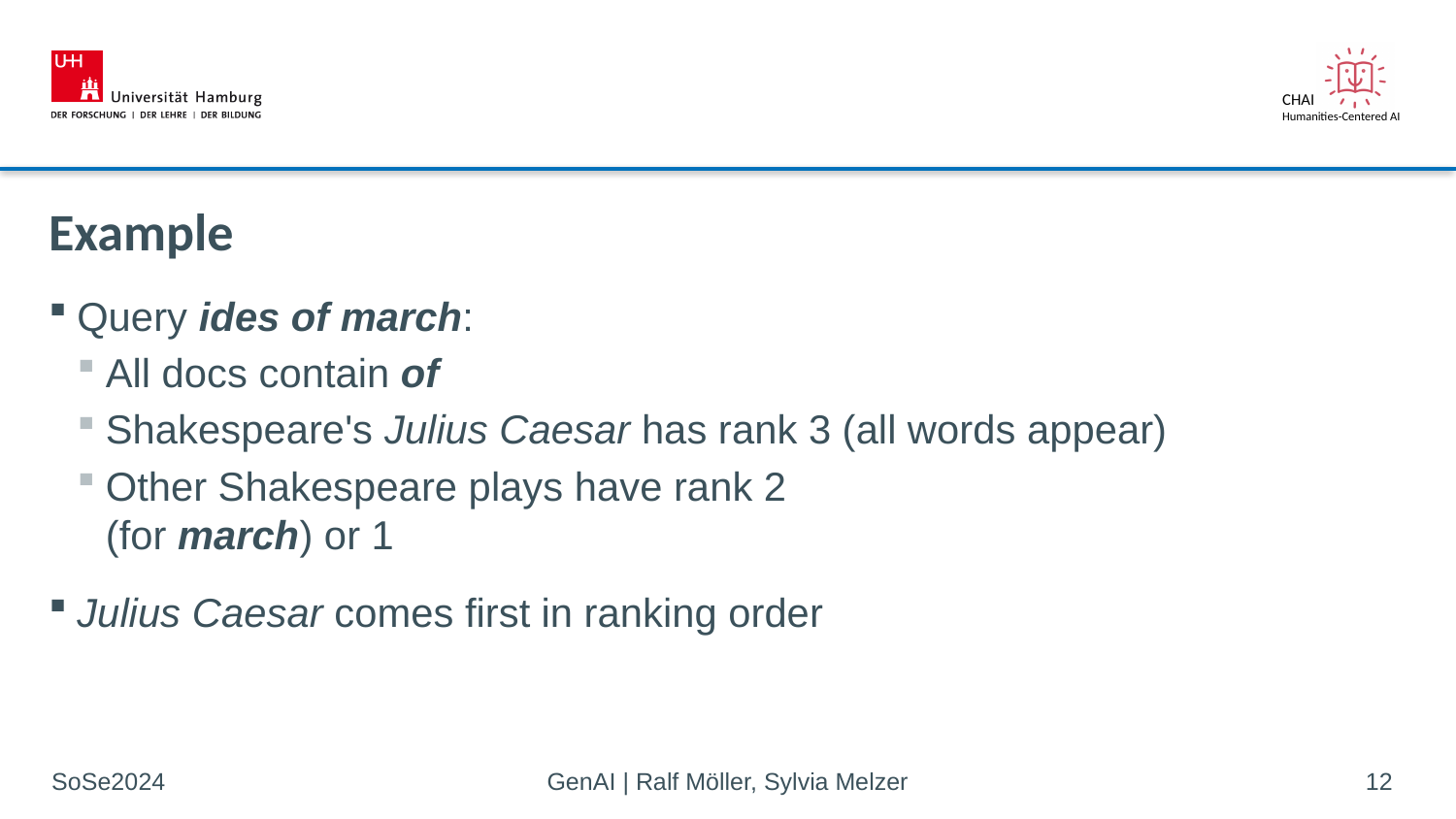

# Example
Query ides of march:
All docs contain of
Shakespeare's Julius Caesar has rank 3 (all words appear)
Other Shakespeare plays have rank 2
(for march) or 1
Julius Caesar comes first in ranking order
SoSe2024
GenAI | Ralf Möller, Sylvia Melzer
12